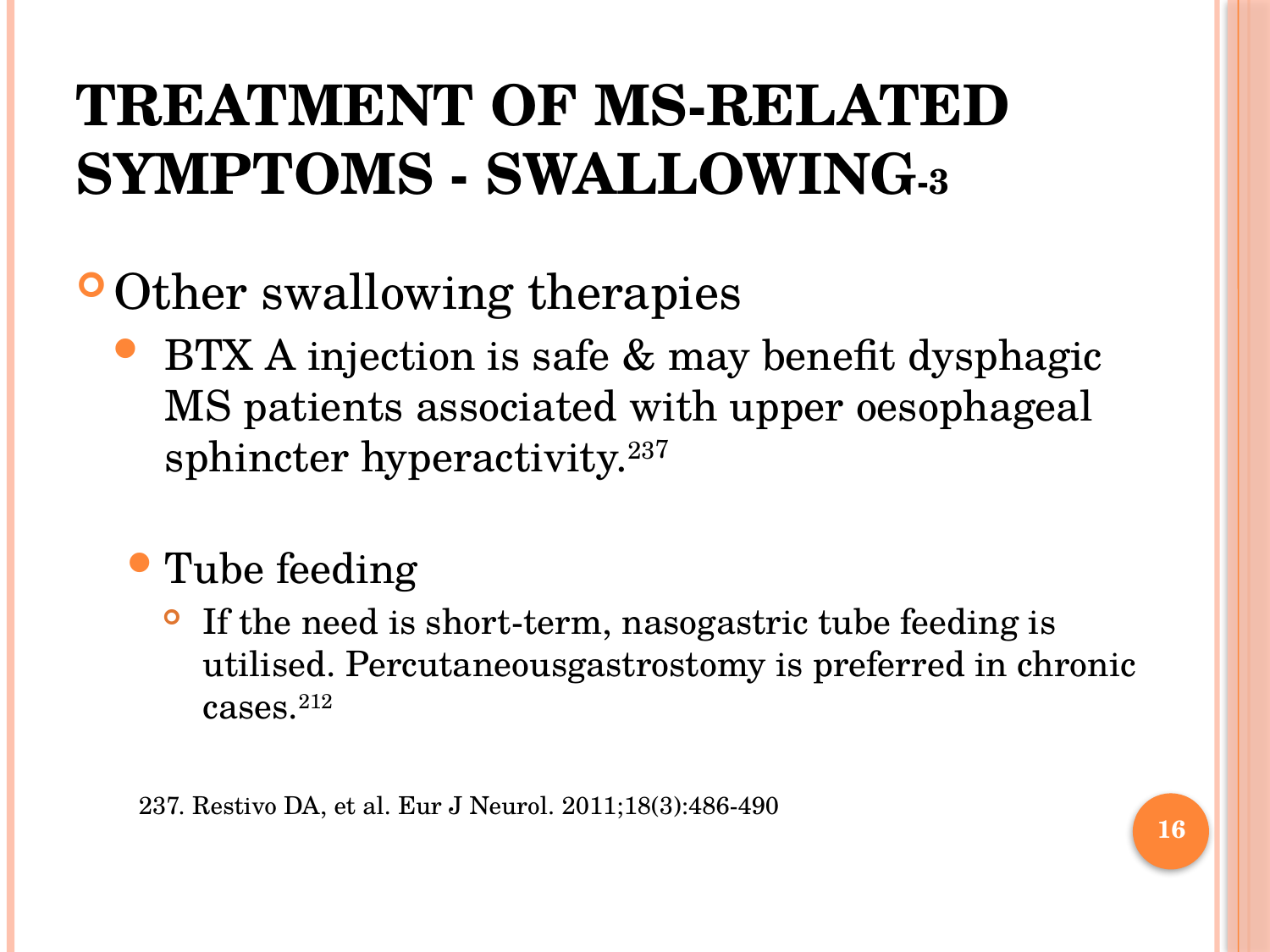

# Treatment of MS-related symptoms - Swallowing-3
Other swallowing therapies
BTX A injection is safe & may benefit dysphagic MS patients associated with upper oesophageal sphincter hyperactivity.237

Tube feeding
If the need is short-term, nasogastric tube feeding is utilised. Percutaneousgastrostomy is preferred in chronic cases.212

         237. Restivo DA, et al. Eur J Neurol. 2011;18(3):486-490
16